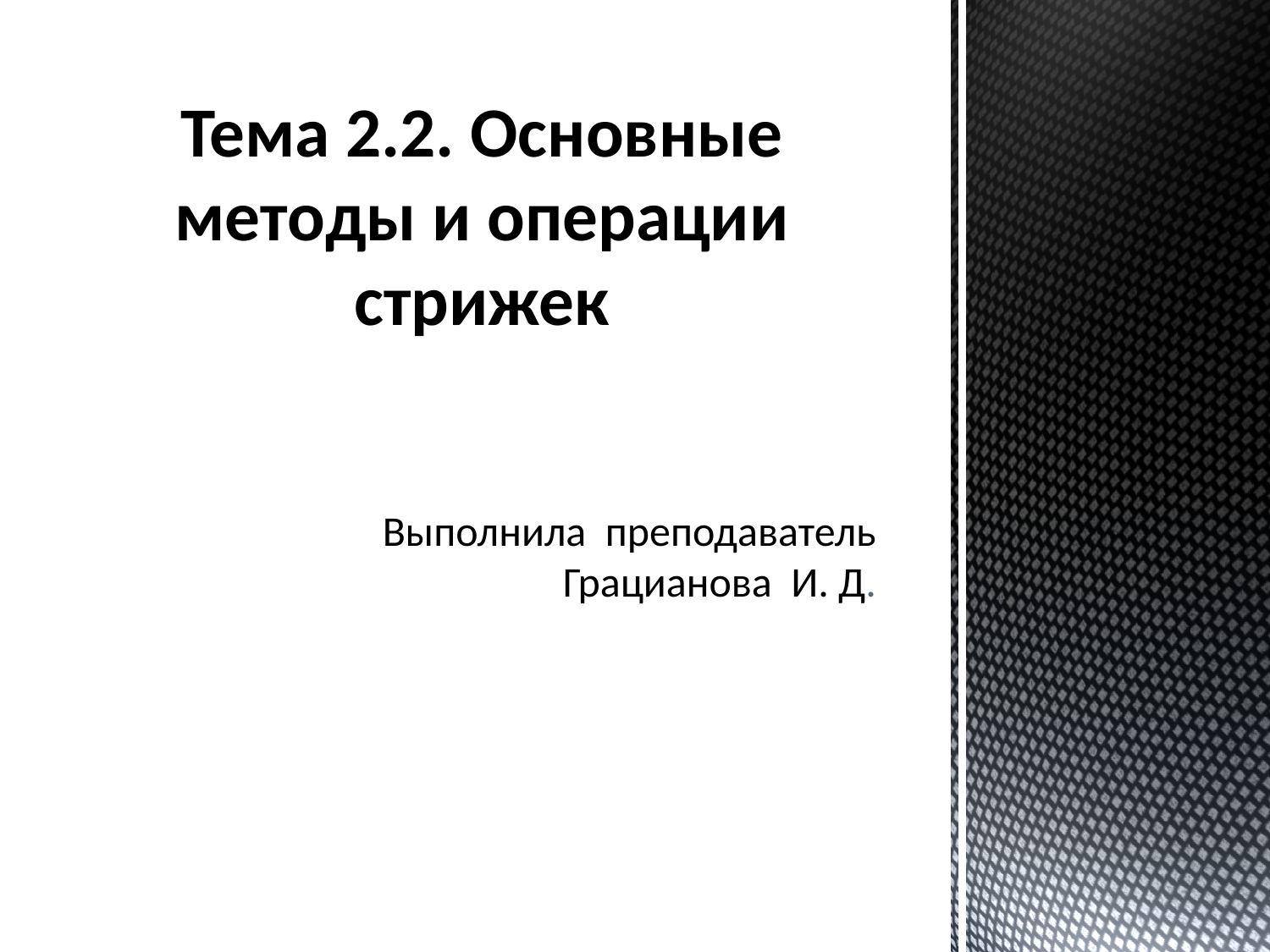

# Тема 2.2. Основные методы и операции стрижек
Выполнила  преподаватель Грацианова  И. Д.